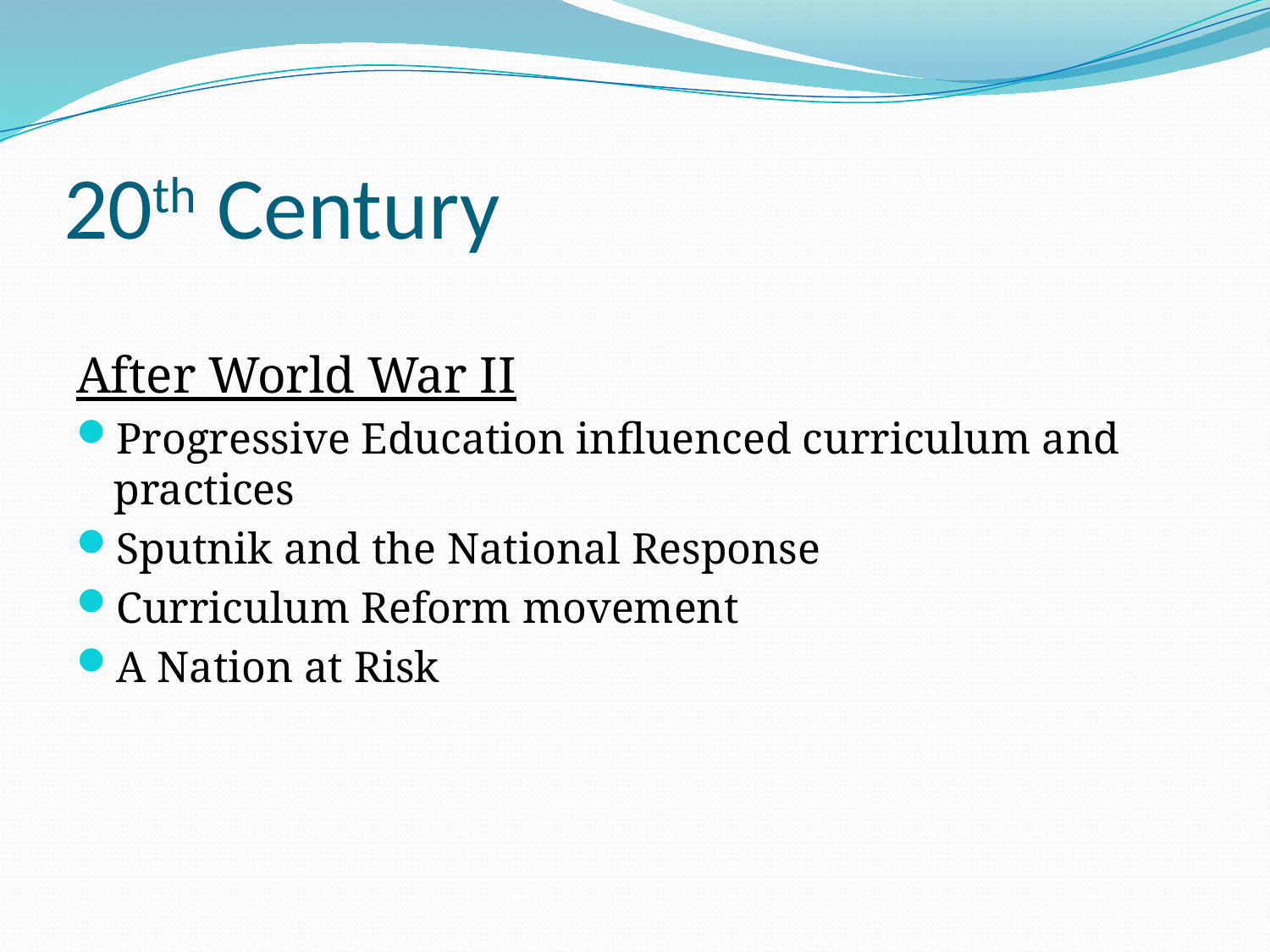

# 20th Century

After World War II
Progressive Education influenced curriculum and practices
Sputnik and the National Response
Curriculum Reform movement
A Nation at Risk